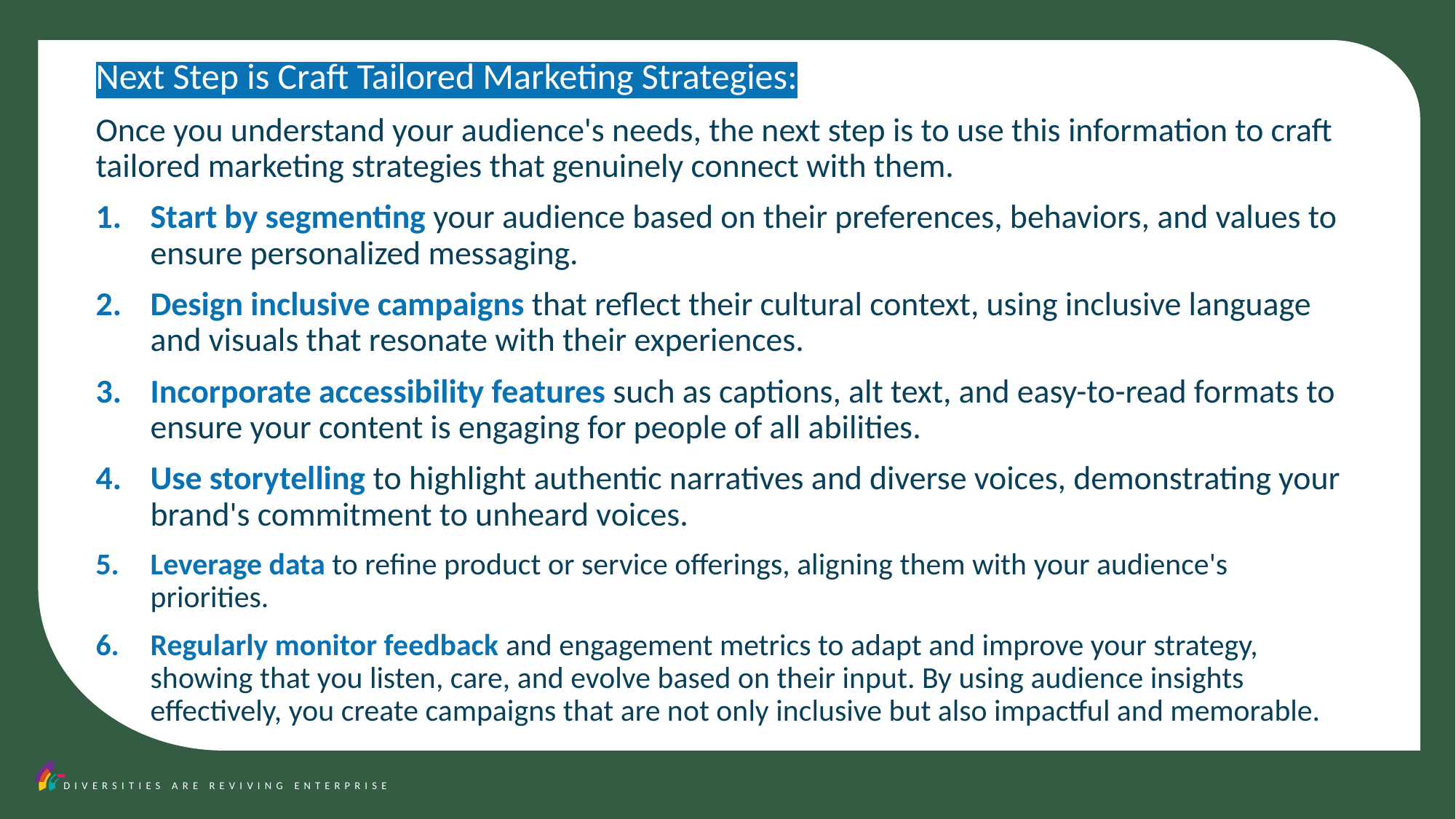

Next Step is Craft Tailored Marketing Strategies:
Once you understand your audience's needs, the next step is to use this information to craft tailored marketing strategies that genuinely connect with them.
Start by segmenting your audience based on their preferences, behaviors, and values to ensure personalized messaging.
Design inclusive campaigns that reflect their cultural context, using inclusive language and visuals that resonate with their experiences.
Incorporate accessibility features such as captions, alt text, and easy-to-read formats to ensure your content is engaging for people of all abilities.
Use storytelling to highlight authentic narratives and diverse voices, demonstrating your brand's commitment to unheard voices.
Leverage data to refine product or service offerings, aligning them with your audience's priorities.
Regularly monitor feedback and engagement metrics to adapt and improve your strategy, showing that you listen, care, and evolve based on their input. By using audience insights effectively, you create campaigns that are not only inclusive but also impactful and memorable.